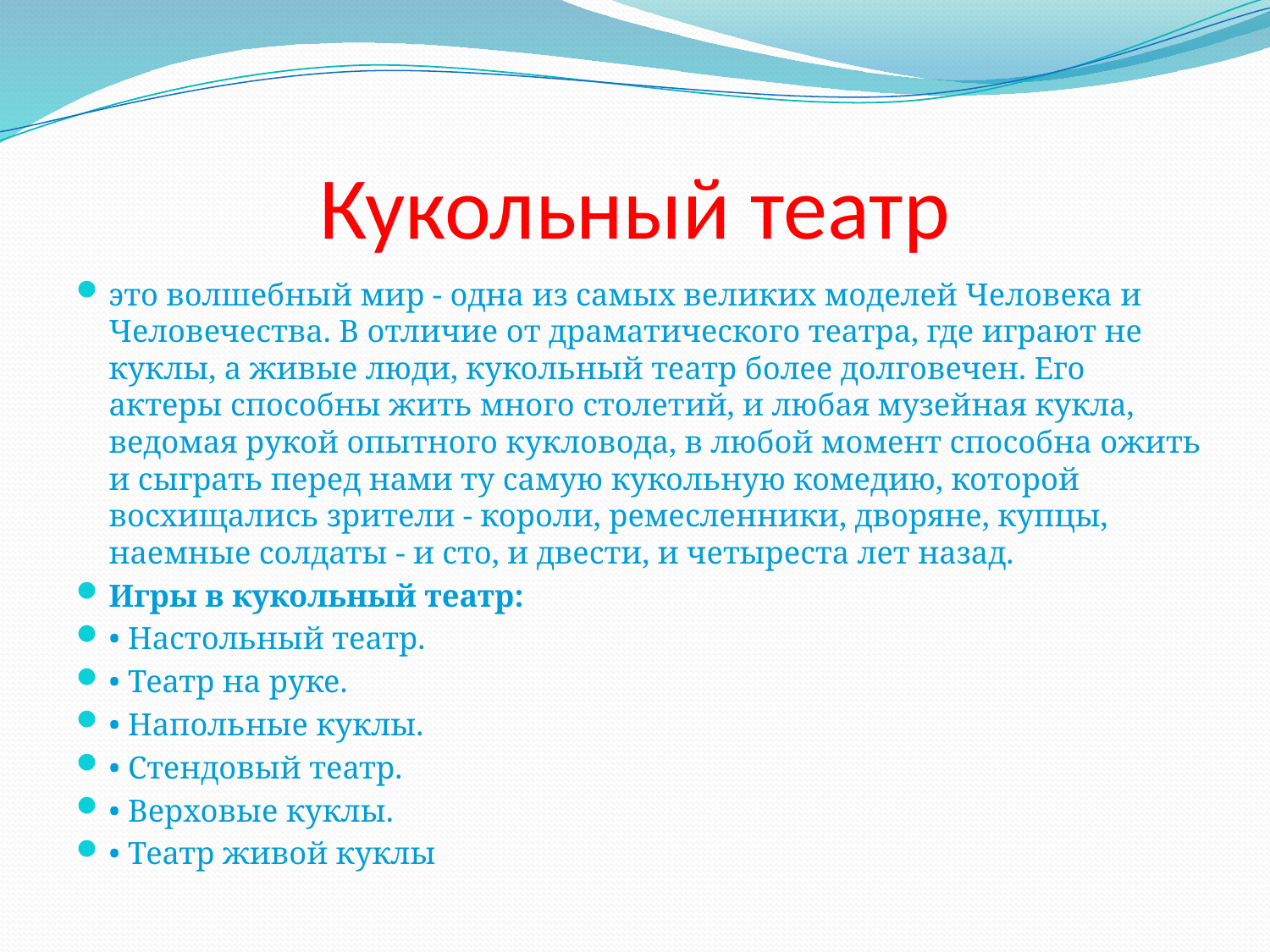

# Кукольный театр
это волшебный мир - одна из самых великих моделей Человека и Человечества. В отличие от драматического театра, где играют не куклы, а живые люди, кукольный театр более долговечен. Его актеры способны жить много столетий, и любая музейная кукла, ведомая рукой опытного кукловода, в любой момент способна ожить и сыграть перед нами ту самую кукольную комедию, которой восхищались зрители - короли, ремесленники, дворяне, купцы, наемные солдаты - и сто, и двести, и четыреста лет назад.
Игры в кукольный театр:
• Настольный театр.
• Театр на руке.
• Напольные куклы.
• Стендовый театр.
• Верховые куклы.
• Театр живой куклы